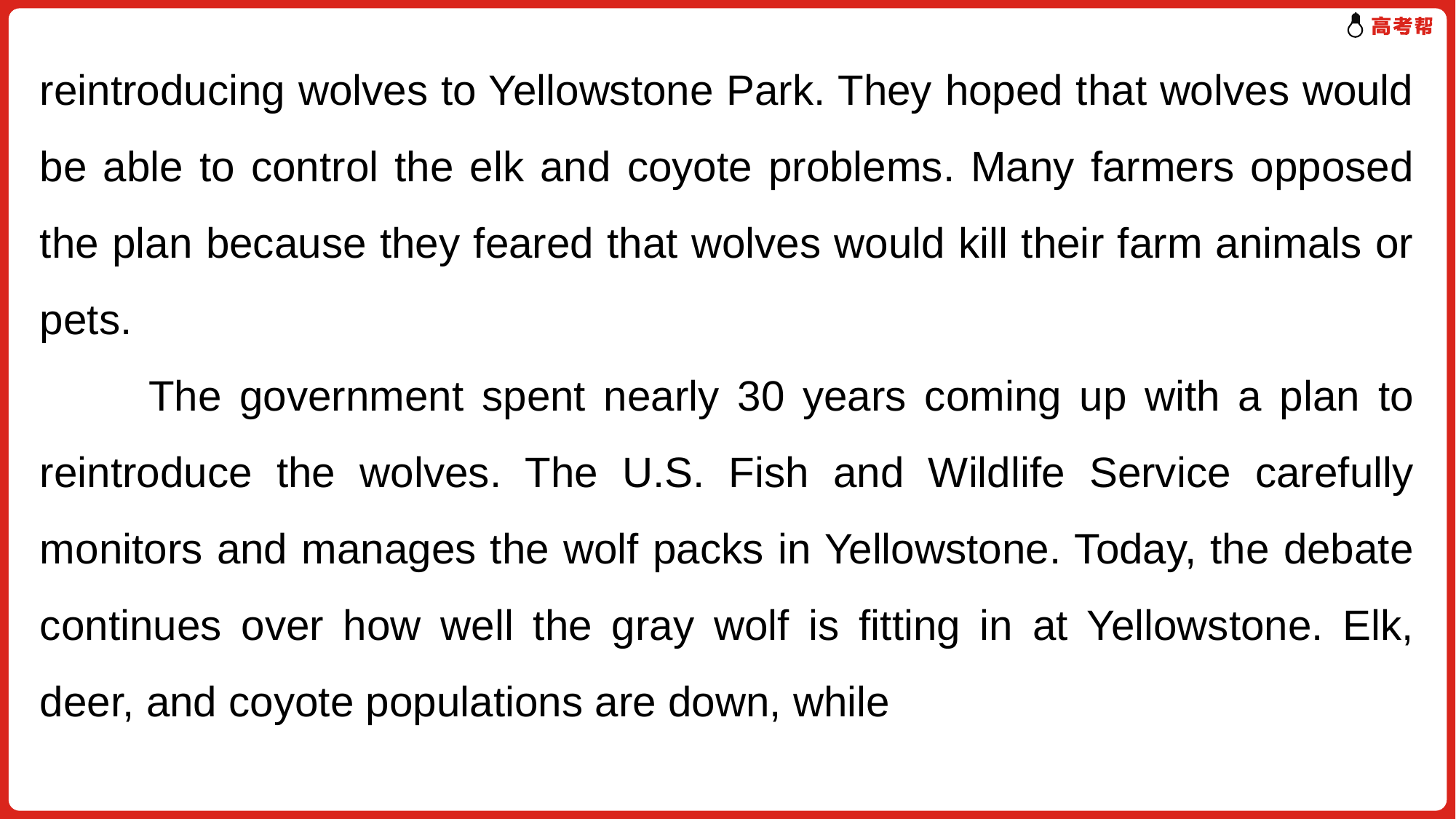

reintroducing wolves to Yellowstone Park. They hoped that wolves would be able to control the elk and coyote problems. Many farmers opposed the plan because they feared that wolves would kill their farm animals or pets.
      The government spent nearly 30 years coming up with a plan to reintroduce the wolves. The U.S. Fish and Wildlife Service carefully monitors and manages the wolf packs in Yellowstone. Today, the debate continues over how well the gray wolf is fitting in at Yellowstone. Elk, deer, and coyote populations are down, while